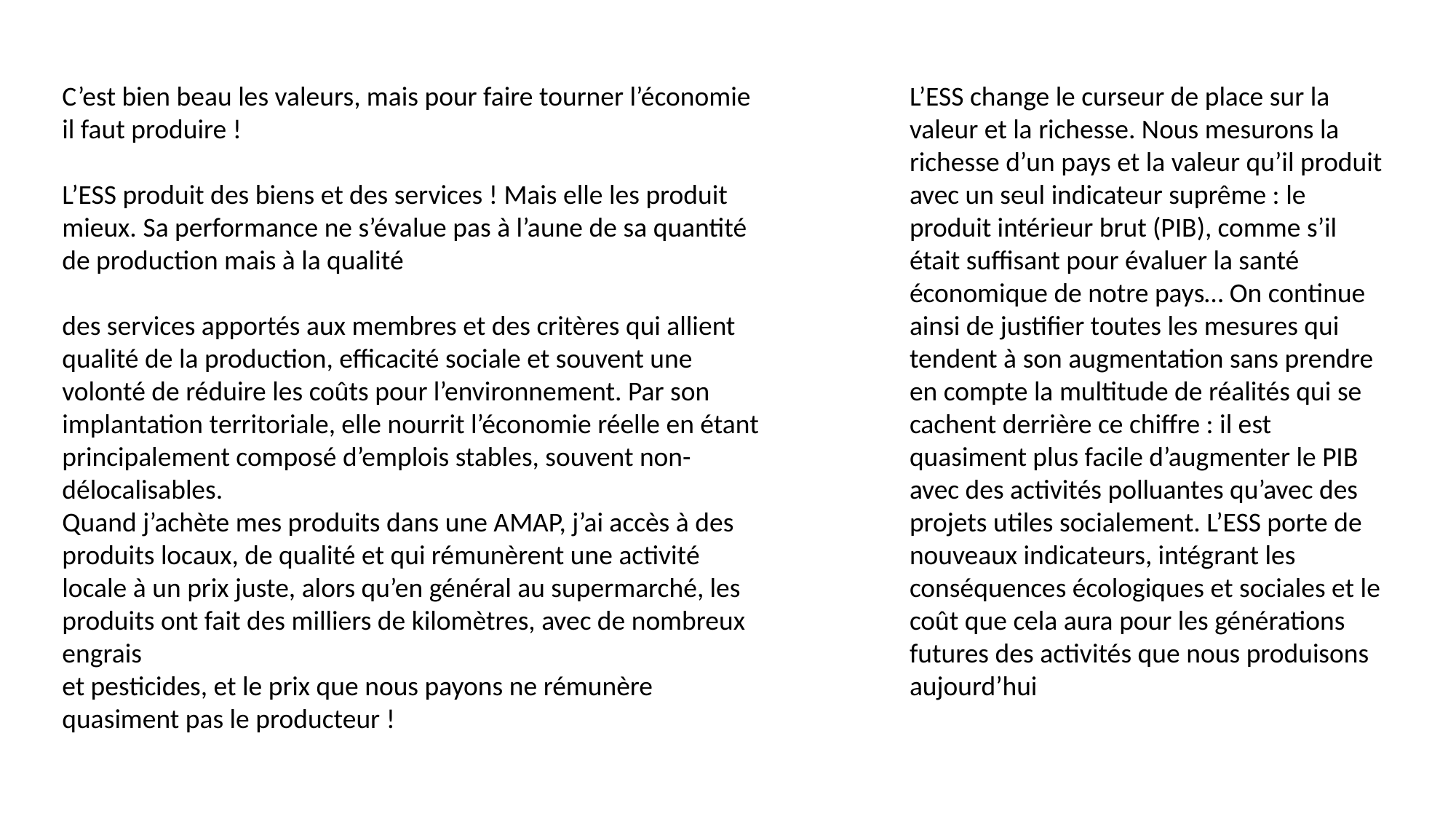

C’est bien beau les valeurs, mais pour faire tourner l’économie il faut produire !

L’ESS produit des biens et des services ! Mais elle les produit mieux. Sa performance ne s’évalue pas à l’aune de sa quantité de production mais à la qualité

des services apportés aux membres et des critères qui allient qualité de la production, efficacité sociale et souvent une volonté de réduire les coûts pour l’environnement. Par son implantation territoriale, elle nourrit l’économie réelle en étant principalement composé d’emplois stables, souvent non- délocalisables.
Quand j’achète mes produits dans une AMAP, j’ai accès à des produits locaux, de qualité et qui rémunèrent une activité
locale à un prix juste, alors qu’en général au supermarché, les produits ont fait des milliers de kilomètres, avec de nombreux engrais
et pesticides, et le prix que nous payons ne rémunère quasiment pas le producteur !
L’ESS change le curseur de place sur la valeur et la richesse. Nous mesurons la richesse d’un pays et la valeur qu’il produit avec un seul indicateur suprême : le produit intérieur brut (PIB), comme s’il était suffisant pour évaluer la santé économique de notre pays… On continue ainsi de justifier toutes les mesures qui tendent à son augmentation sans prendre en compte la multitude de réalités qui se cachent derrière ce chiffre : il est quasiment plus facile d’augmenter le PIB avec des activités polluantes qu’avec des projets utiles socialement. L’ESS porte de nouveaux indicateurs, intégrant les conséquences écologiques et sociales et le coût que cela aura pour les générations futures des activités que nous produisons aujourd’hui